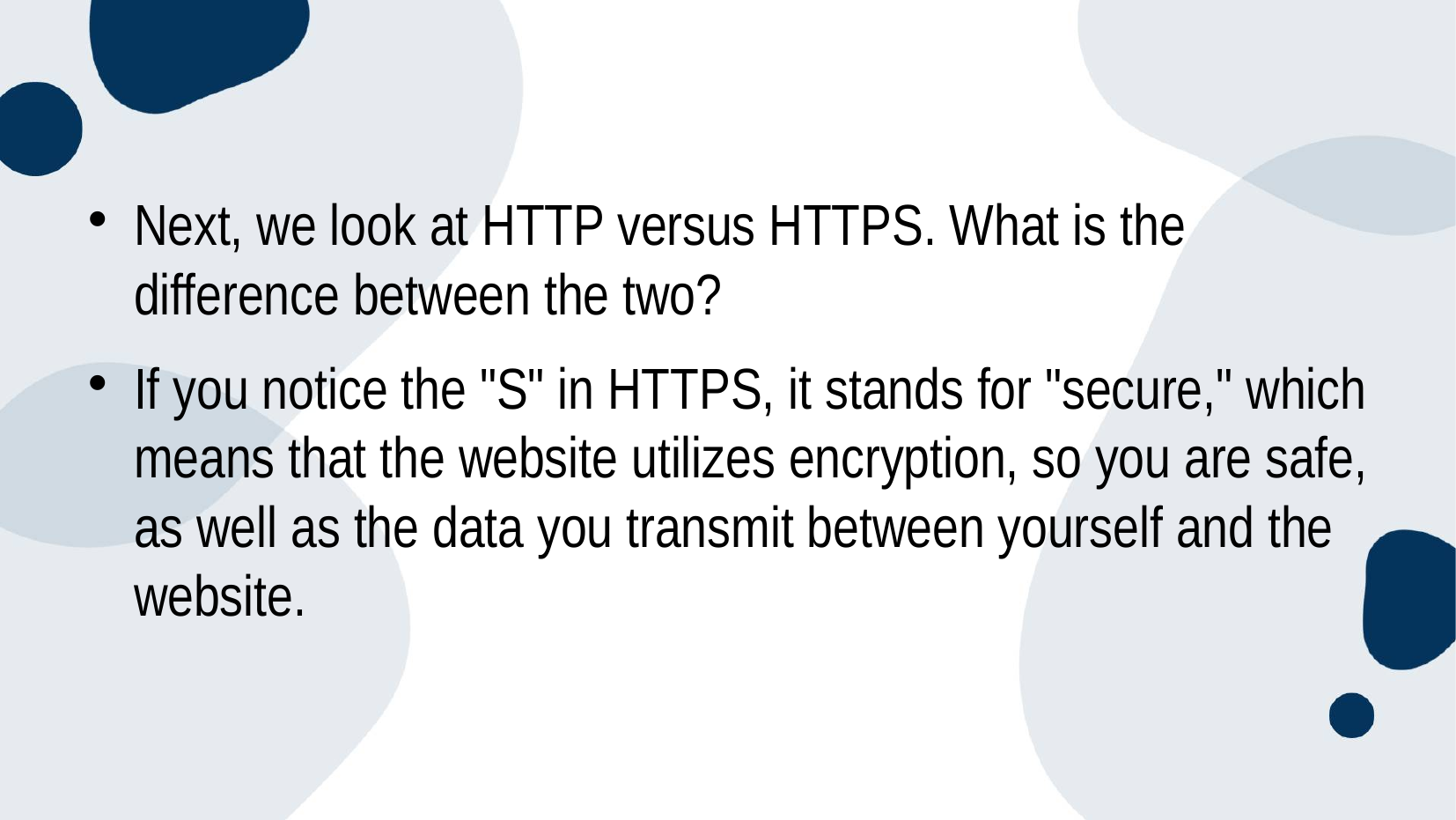

#
Next, we look at HTTP versus HTTPS. What is the difference between the two?
If you notice the "S" in HTTPS, it stands for "secure," which means that the website utilizes encryption, so you are safe, as well as the data you transmit between yourself and the website.